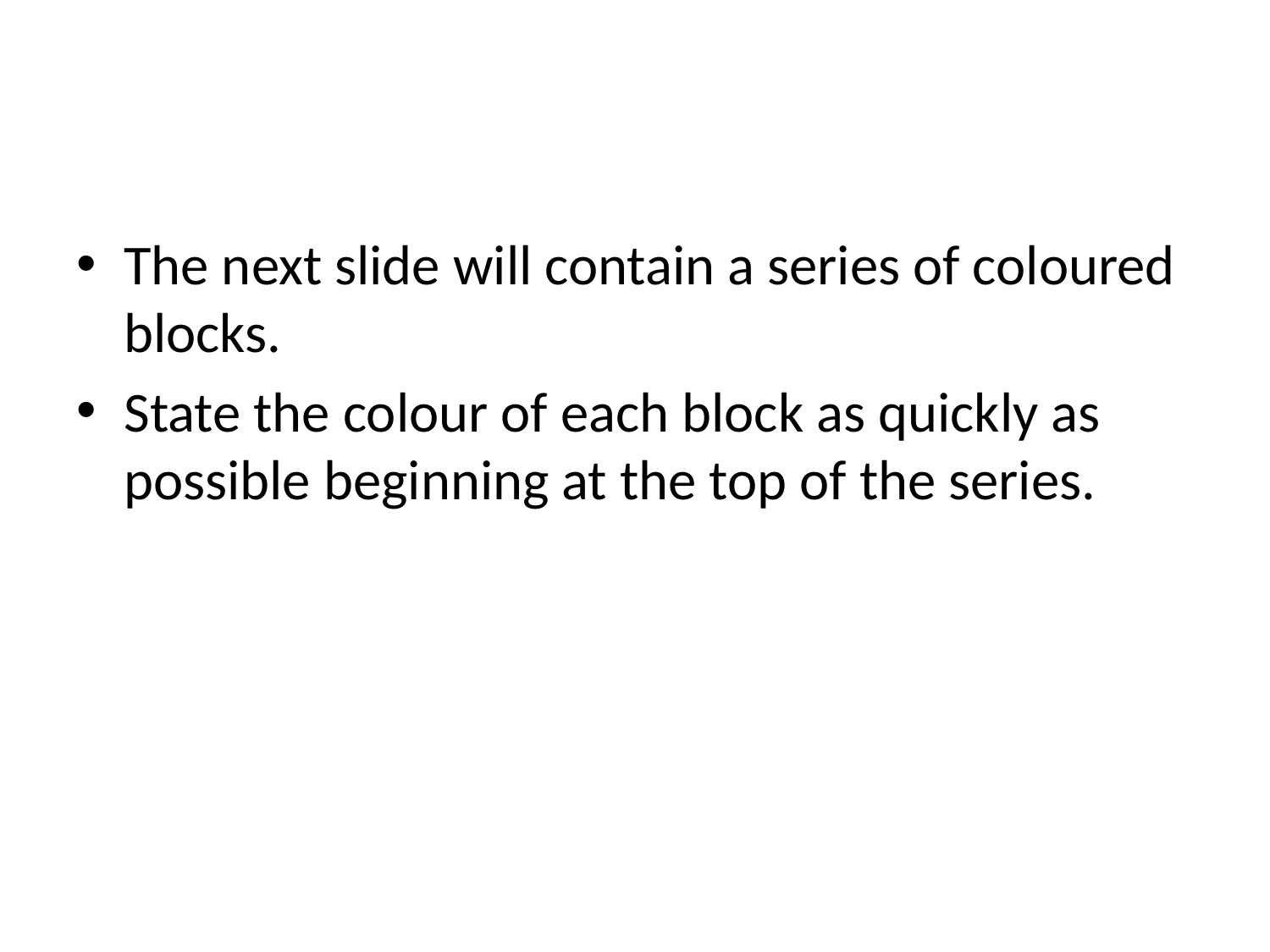

#
The next slide will contain a series of coloured blocks.
State the colour of each block as quickly as possible beginning at the top of the series.